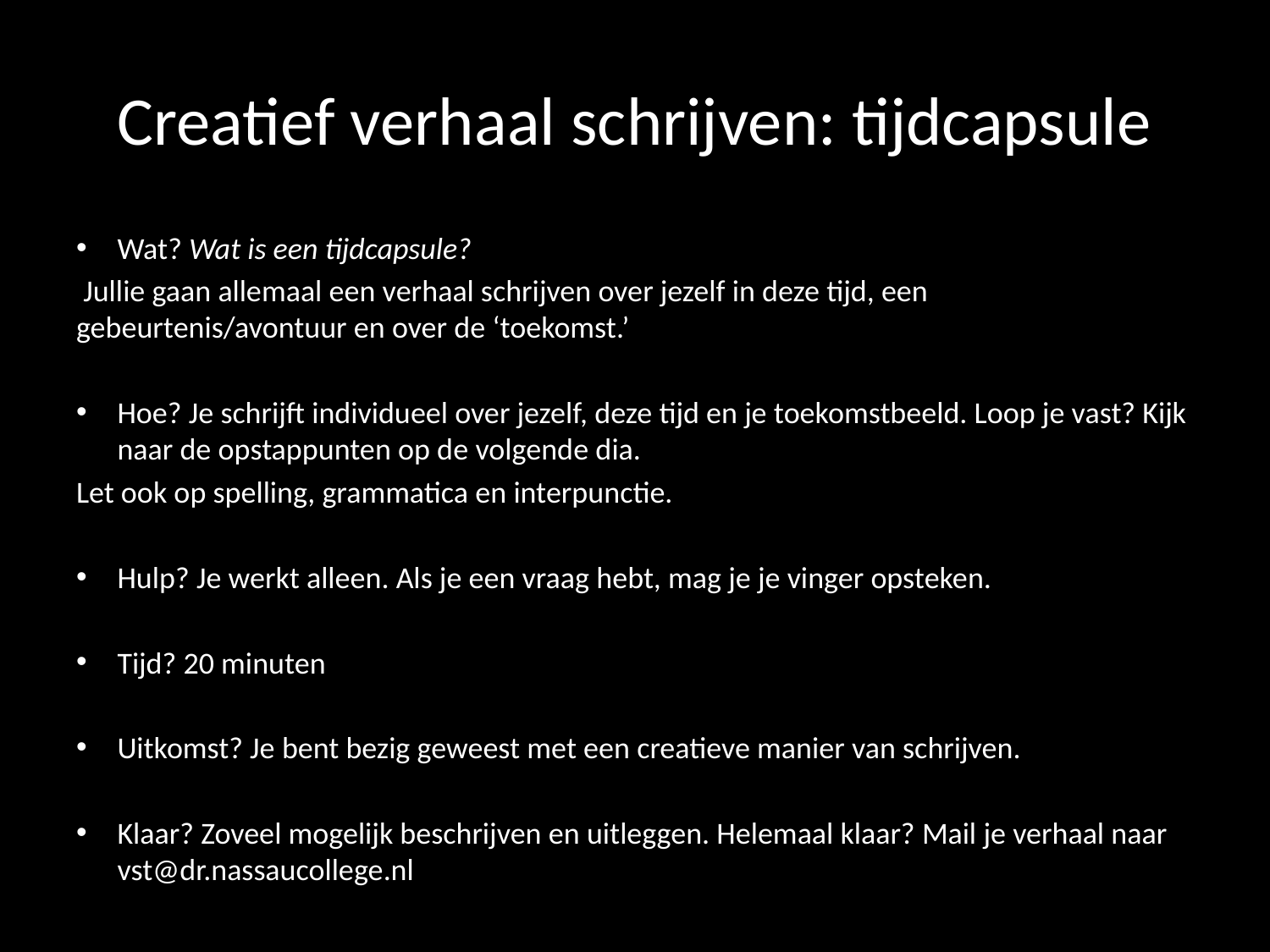

# Creatief verhaal schrijven: tijdcapsule
Wat? Wat is een tijdcapsule?
 Jullie gaan allemaal een verhaal schrijven over jezelf in deze tijd, een gebeurtenis/avontuur en over de ‘toekomst.’

Hoe? Je schrijft individueel over jezelf, deze tijd en je toekomstbeeld. Loop je vast? Kijk naar de opstappunten op de volgende dia.
Let ook op spelling, grammatica en interpunctie.

Hulp? Je werkt alleen. Als je een vraag hebt, mag je je vinger opsteken.

Tijd? 20 minuten

Uitkomst? Je bent bezig geweest met een creatieve manier van schrijven.

Klaar? Zoveel mogelijk beschrijven en uitleggen. Helemaal klaar? Mail je verhaal naar vst@dr.nassaucollege.nl